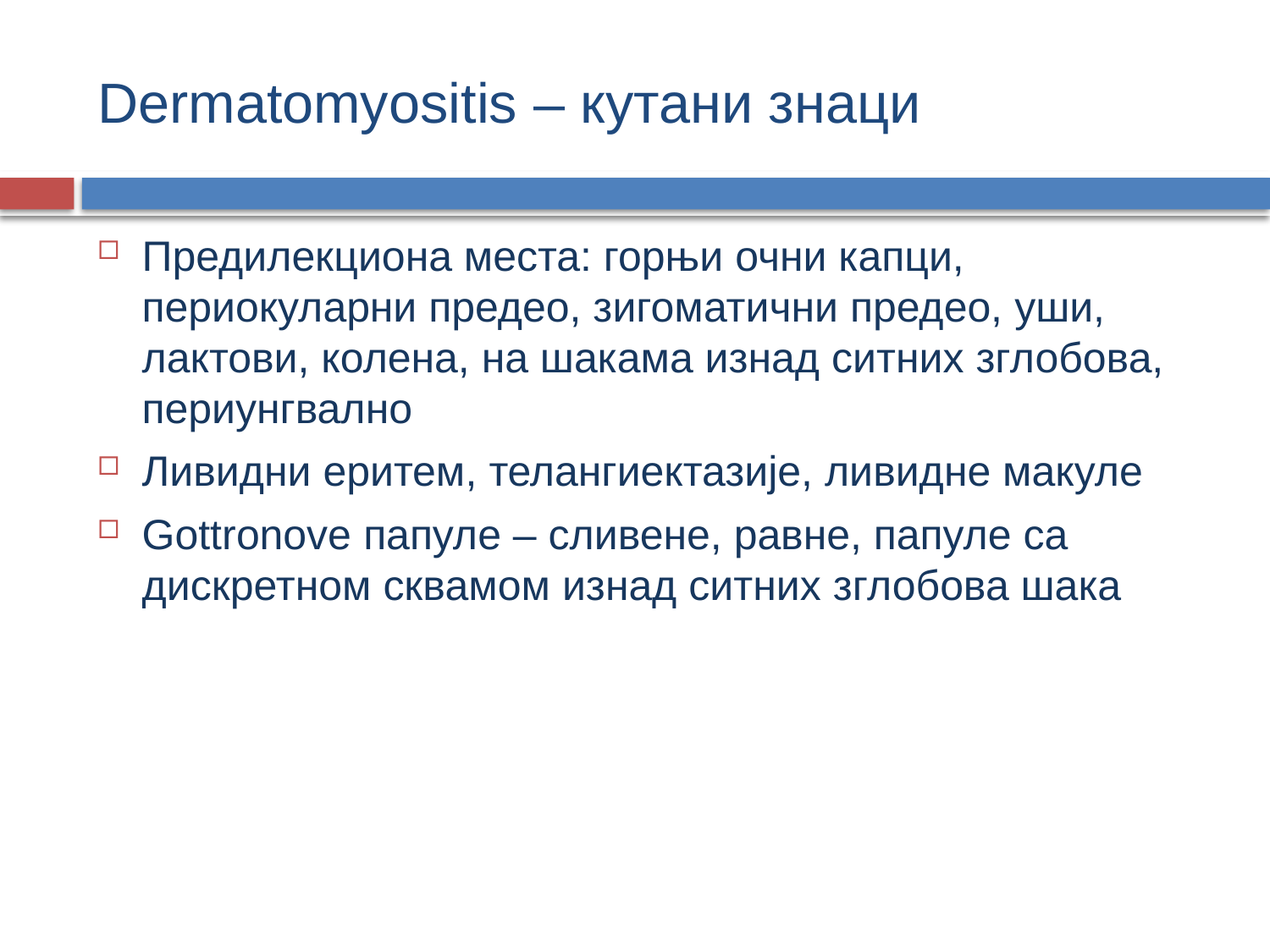

# Dermatomyositis – кутани знаци
Предилекциона места: горњи очни капци, периокуларни предео, зигоматични предео, уши, лактови, колена, на шакама изнад ситних зглобова, периунгвално
Ливидни еритем, телангиектазије, ливидне макуле
Gottronove папуле – сливене, равне, папуле са дискретном сквамом изнад ситних зглобова шака